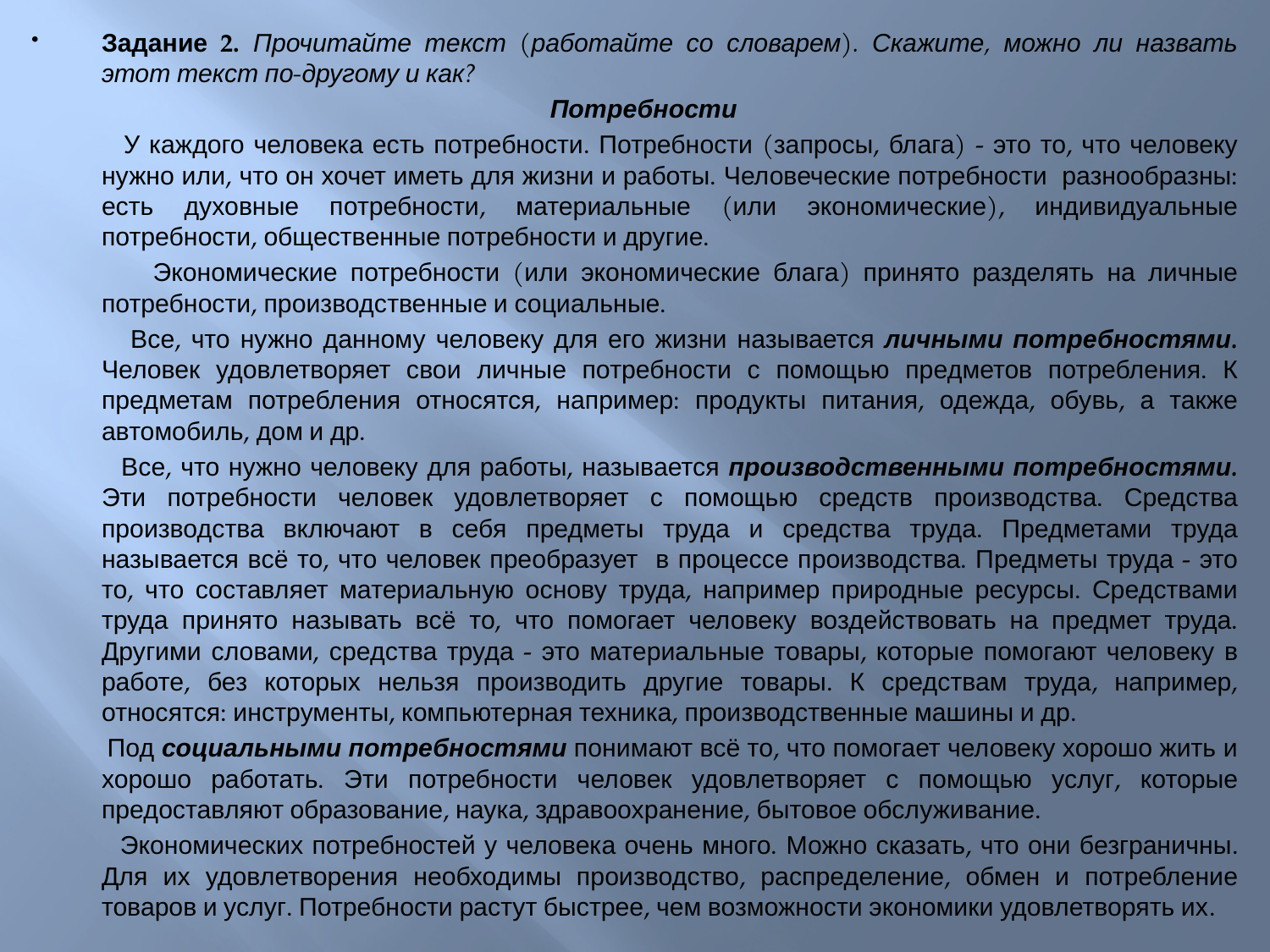

Задание 2. Прочитайте текст (работайте со словарем). Скажите, можно ли назвать этот текст по-другому и как?
Потребности
        У каждого человека есть потребности. Потребности (запросы, блага) - это то, что человеку нужно или, что он хочет иметь для жизни и работы. Человеческие потребности  разнообразны: есть духовные потребности, материальные (или экономические), индивидуальные потребности, общественные потребности и другие.
        Экономические потребности (или экономические блага) принято разделять на личные потребности, производственные и социальные.
        Все, что нужно данному человеку для его жизни называется личными потребностями. Человек удовлетворяет свои личные потребности с помощью предметов потребления. К предметам потребления относятся, например: продукты питания, одежда, обувь, а также автомобиль, дом и др.
        Все, что нужно человеку для работы, называется производственными потребностями. Эти потребности человек удовлетворяет с помощью средств производства. Средства производства включают в себя предметы труда и средства труда. Предметами труда называется всё то, что человек преобразует  в процессе производства. Предметы труда - это то, что составляет материальную основу труда, например природные ресурсы. Средствами труда принято называть всё то, что помогает человеку воздействовать на предмет труда. Другими словами, средства труда - это материальные товары, которые помогают человеку в работе, без которых нельзя производить другие товары. К средствам труда, например, относятся: инструменты, компьютерная техника, производственные машины и др.
        Под социальными потребностями понимают всё то, что помогает человеку хорошо жить и хорошо работать. Эти потребности человек удовлетворяет с помощью услуг, которые предоставляют образование, наука, здравоохранение, бытовое обслуживание.
        Экономических потребностей у человека очень много. Можно сказать, что они безграничны. Для их удовлетворения необходимы производство, распределение, обмен и потребление товаров и услуг. Потребности растут быстрее, чем возможности экономики удовлетворять их.